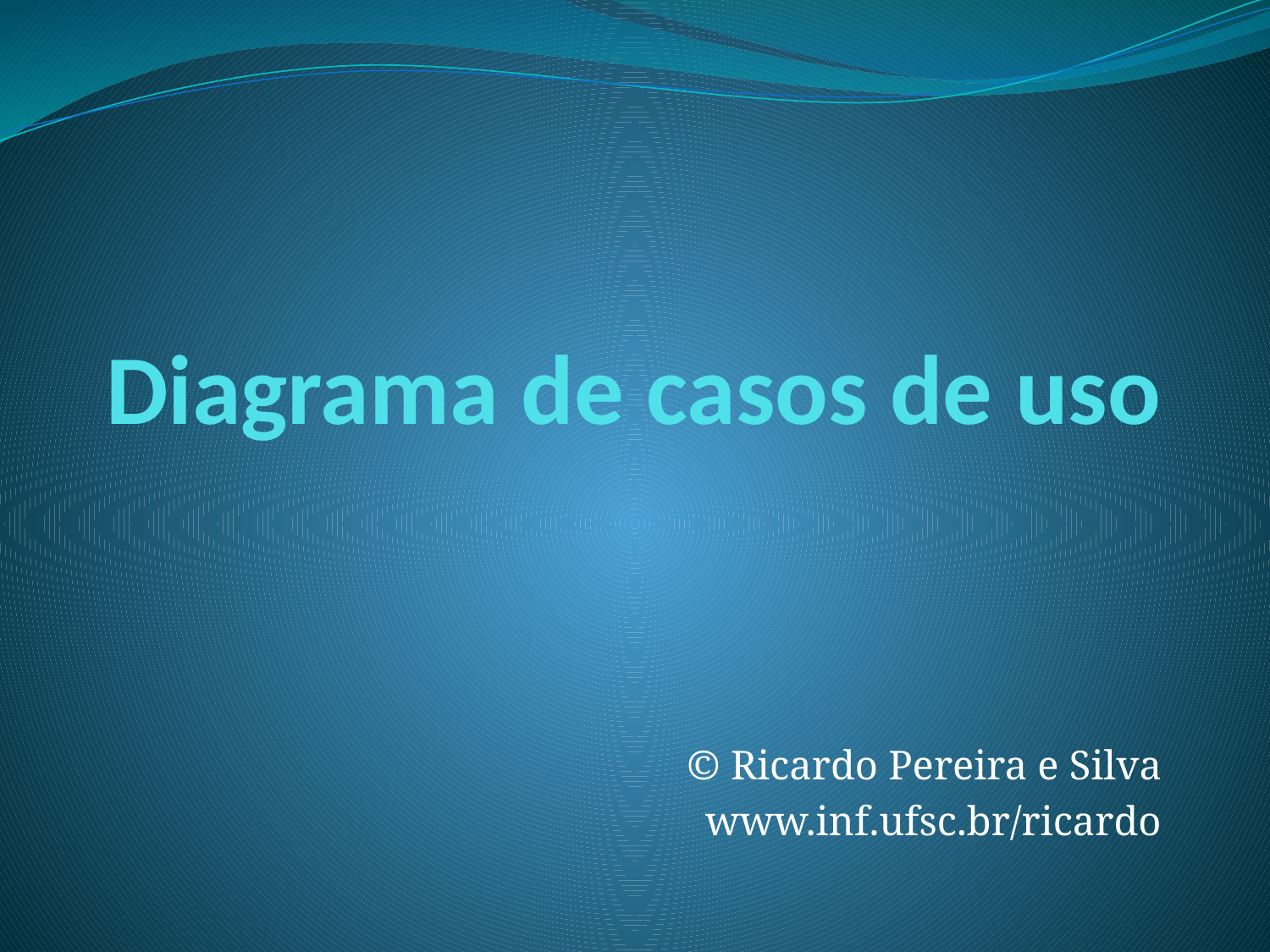

# Diagrama de casos de uso
© Ricardo Pereira e Silva
www.inf.ufsc.br/ricardo